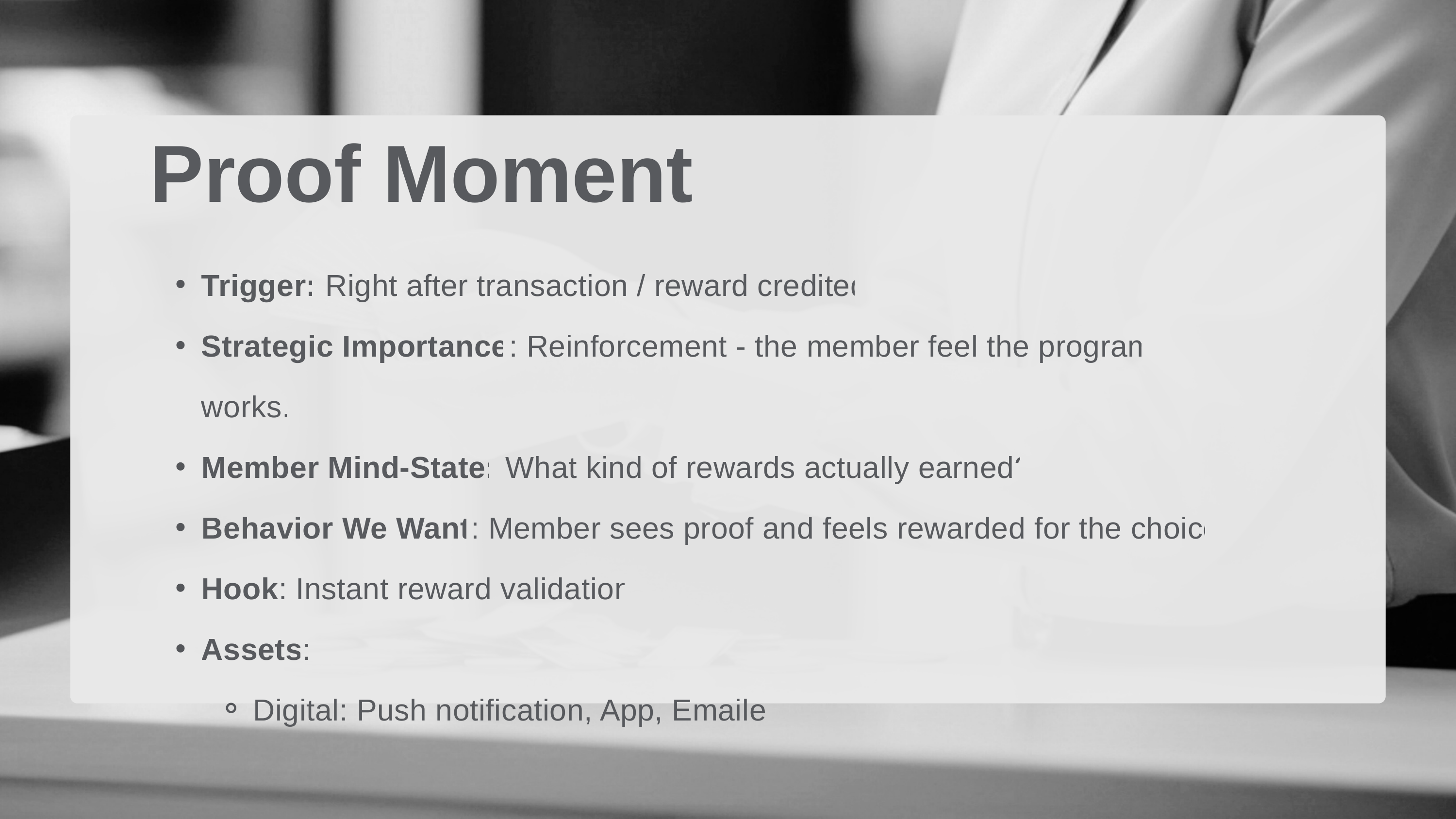

Proof Moment
Trigger: Right after transaction / reward credited
Strategic Importance: Reinforcement - the member feel the program works.
Member Mind-State: What kind of rewards actually earned?
Behavior We Want: Member sees proof and feels rewarded for the choice
Hook: Instant reward validation
Assets:
Digital: Push notification, App, Emailer